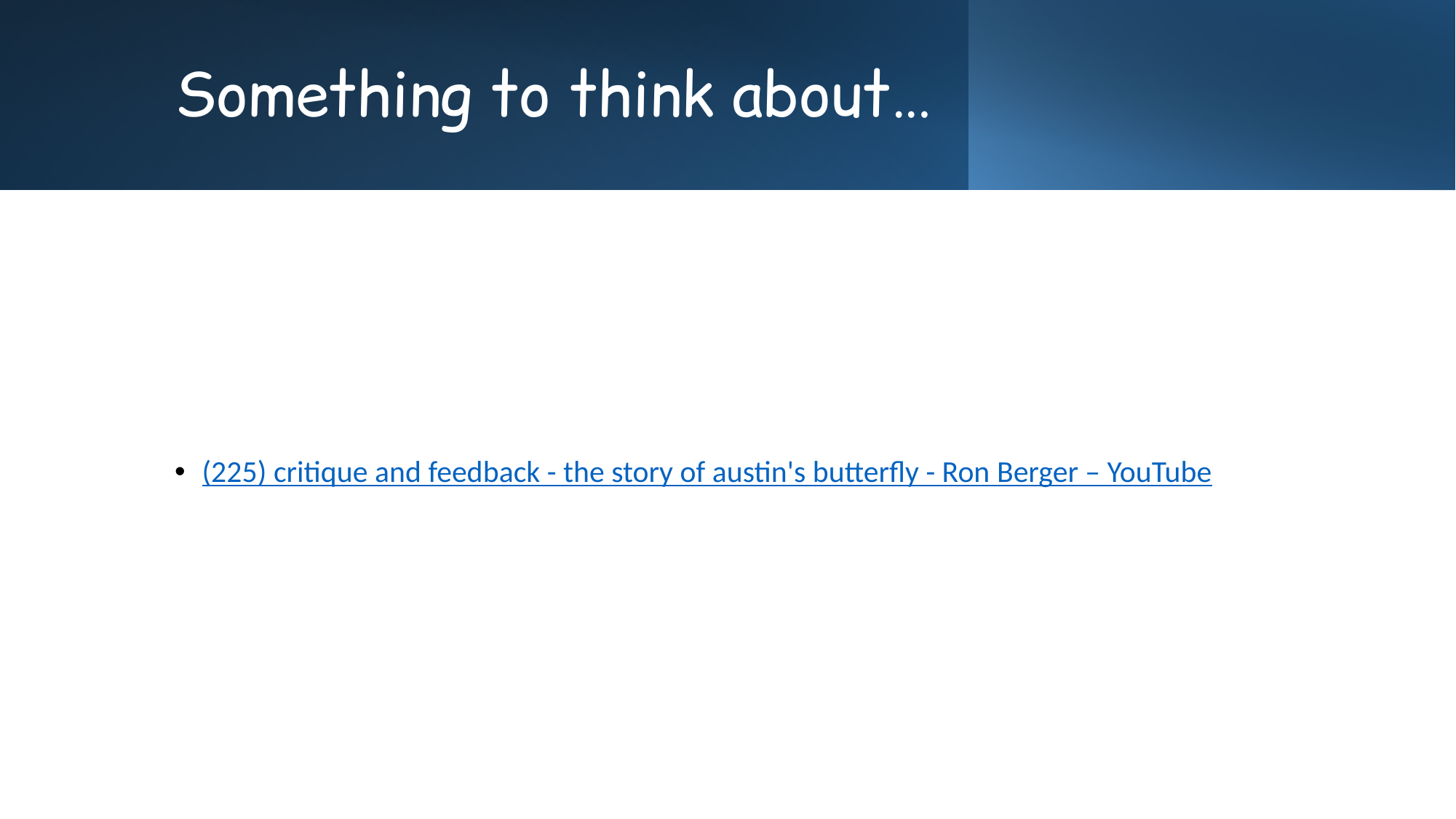

# Something to think about…
(225) critique and feedback - the story of austin's butterfly - Ron Berger – YouTube